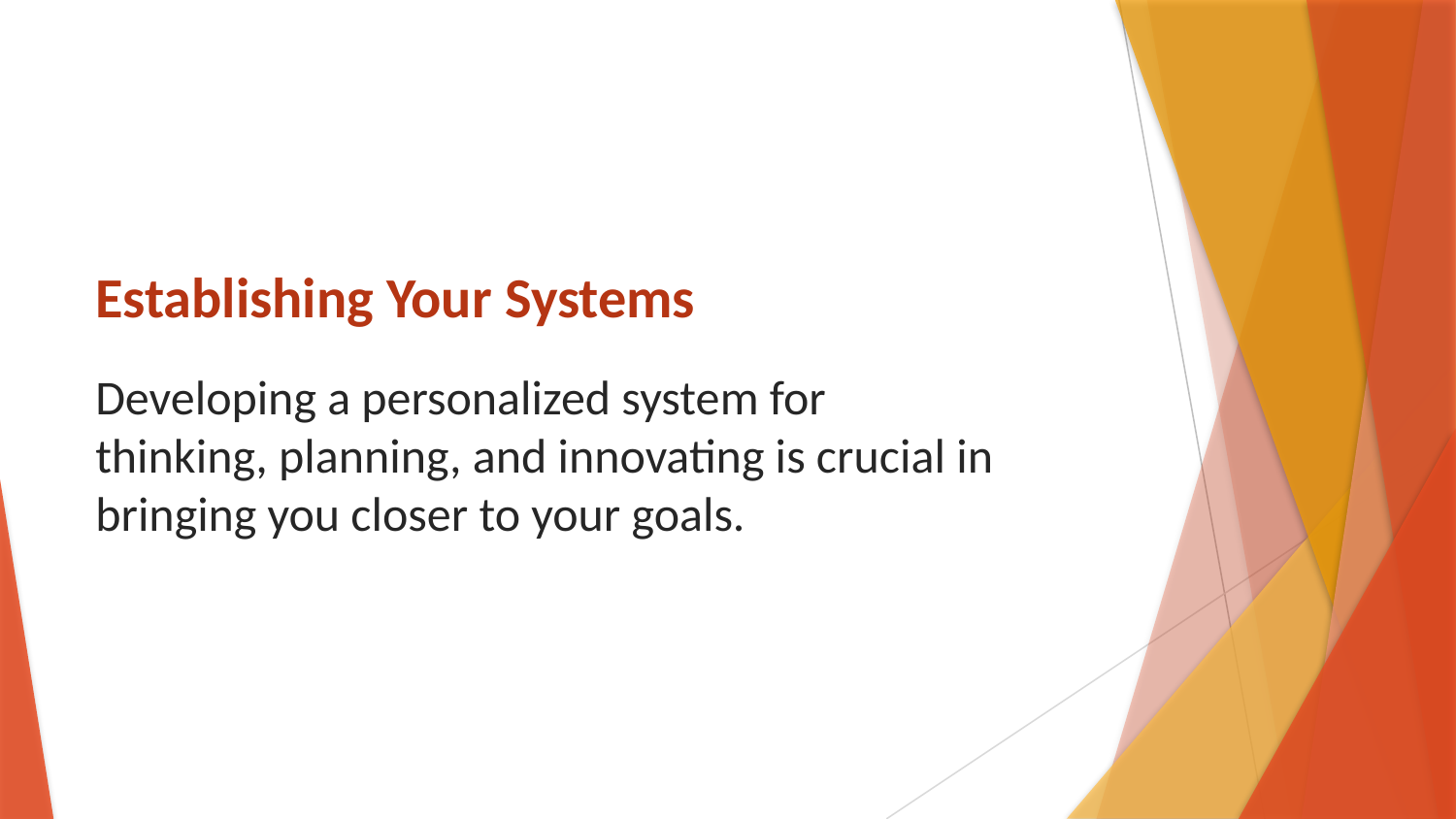

# Establishing Your Systems
Developing a personalized system for thinking, planning, and innovating is crucial in bringing you closer to your goals.